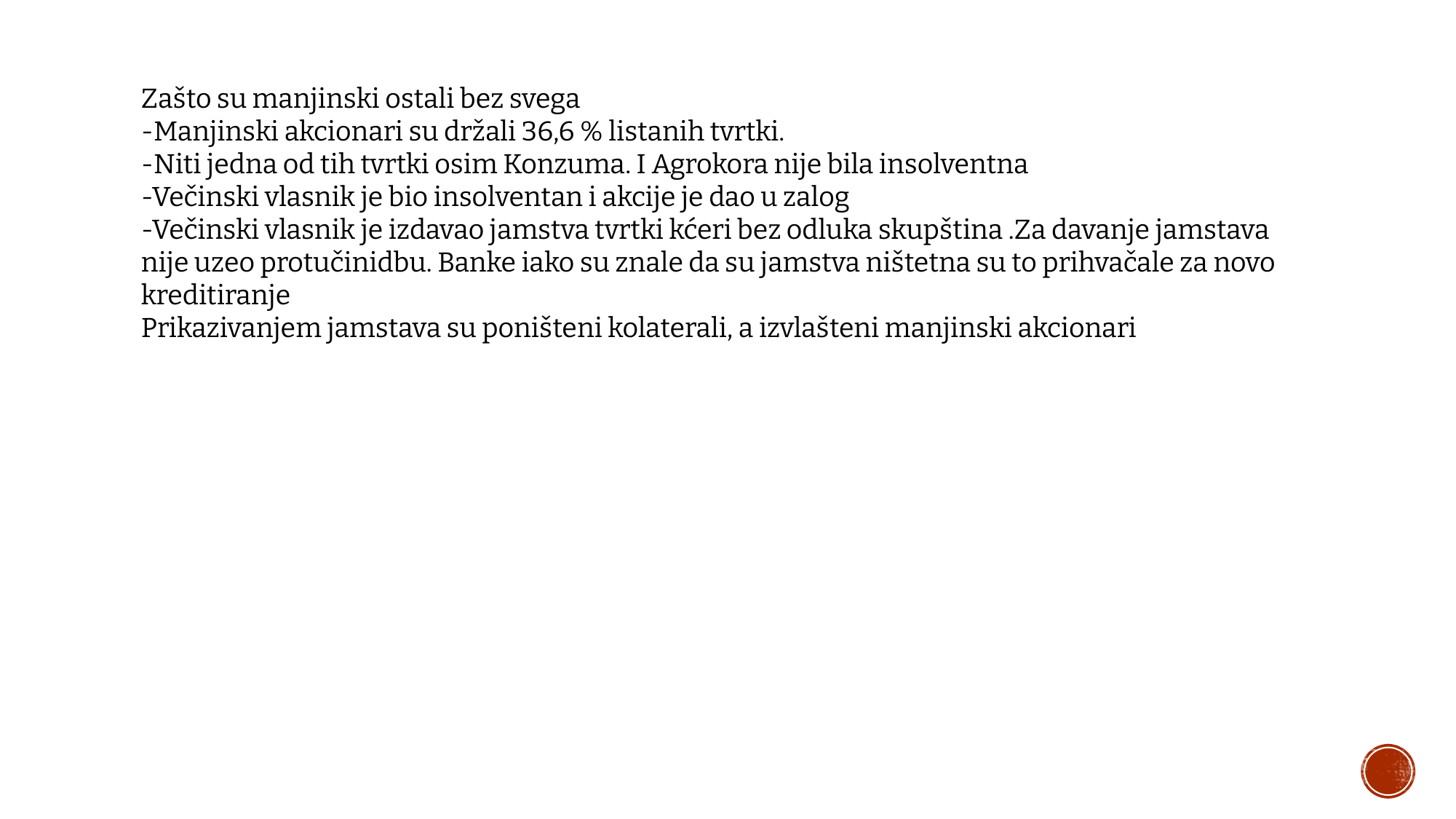

Zašto su manjinski ostali bez svega
-Manjinski akcionari su držali 36,6 % listanih tvrtki.
-Niti jedna od tih tvrtki osim Konzuma. I Agrokora nije bila insolventna
-Večinski vlasnik je bio insolventan i akcije je dao u zalog
-Večinski vlasnik je izdavao jamstva tvrtki kćeri bez odluka skupština .Za davanje jamstava nije uzeo protučinidbu. Banke iako su znale da su jamstva ništetna su to prihvačale za novo kreditiranje
Prikazivanjem jamstava su poništeni kolaterali, a izvlašteni manjinski akcionari